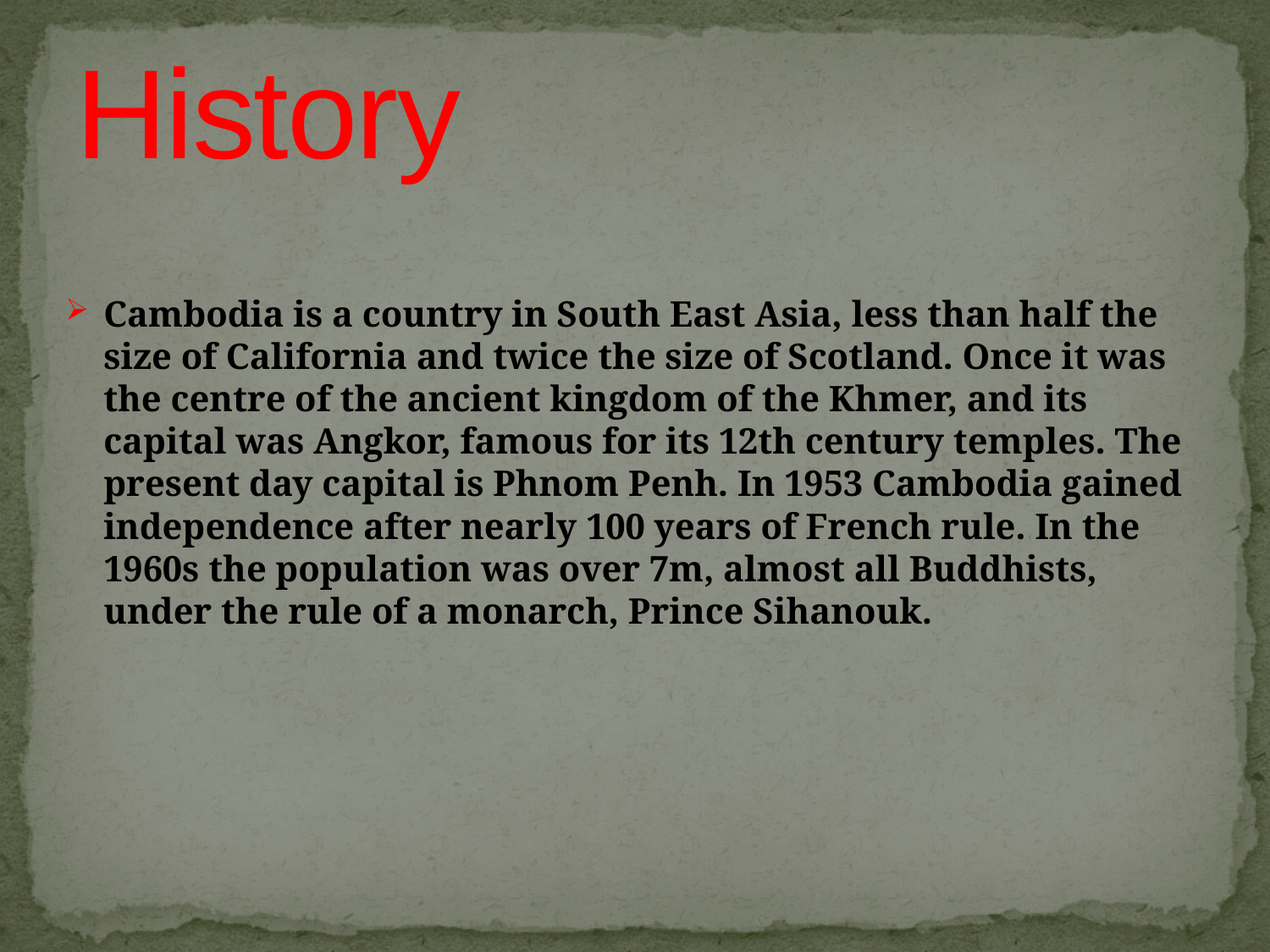

# History
Cambodia is a country in South East Asia, less than half the size of California and twice the size of Scotland. Once it was the centre of the ancient kingdom of the Khmer, and its capital was Angkor, famous for its 12th century temples. The present day capital is Phnom Penh. In 1953 Cambodia gained independence after nearly 100 years of French rule. In the 1960s the population was over 7m, almost all Buddhists, under the rule of a monarch, Prince Sihanouk.